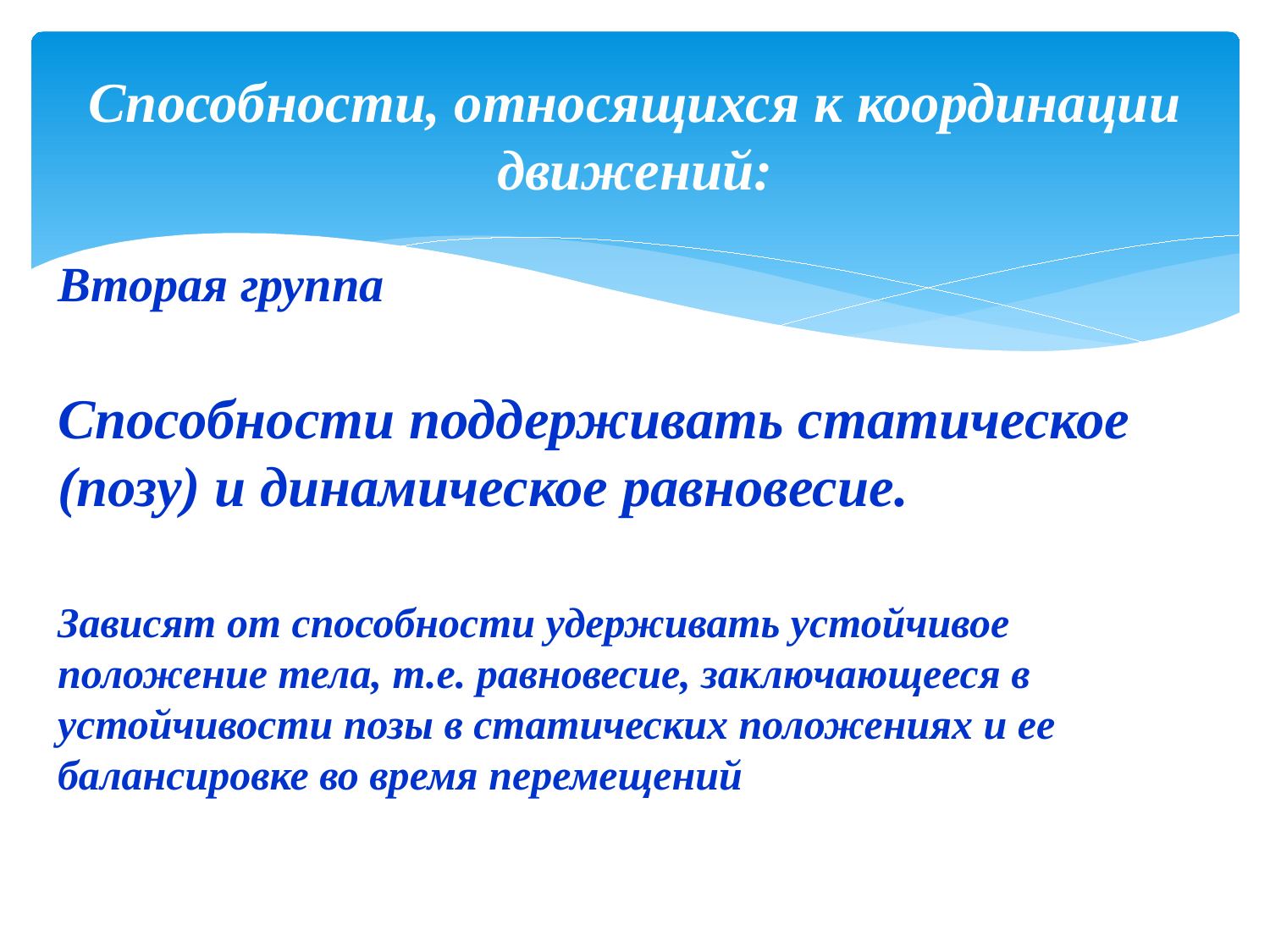

# Способности, относящихся к координации движений:
Вторая группа

Способности поддерживать статическое (позу) и динамическое равновесие.

Зависят от способности удерживать устойчивое положение тела, т.е. равновесие, заключающееся в устойчивости позы в статических положениях и ее балансировке во время перемещений